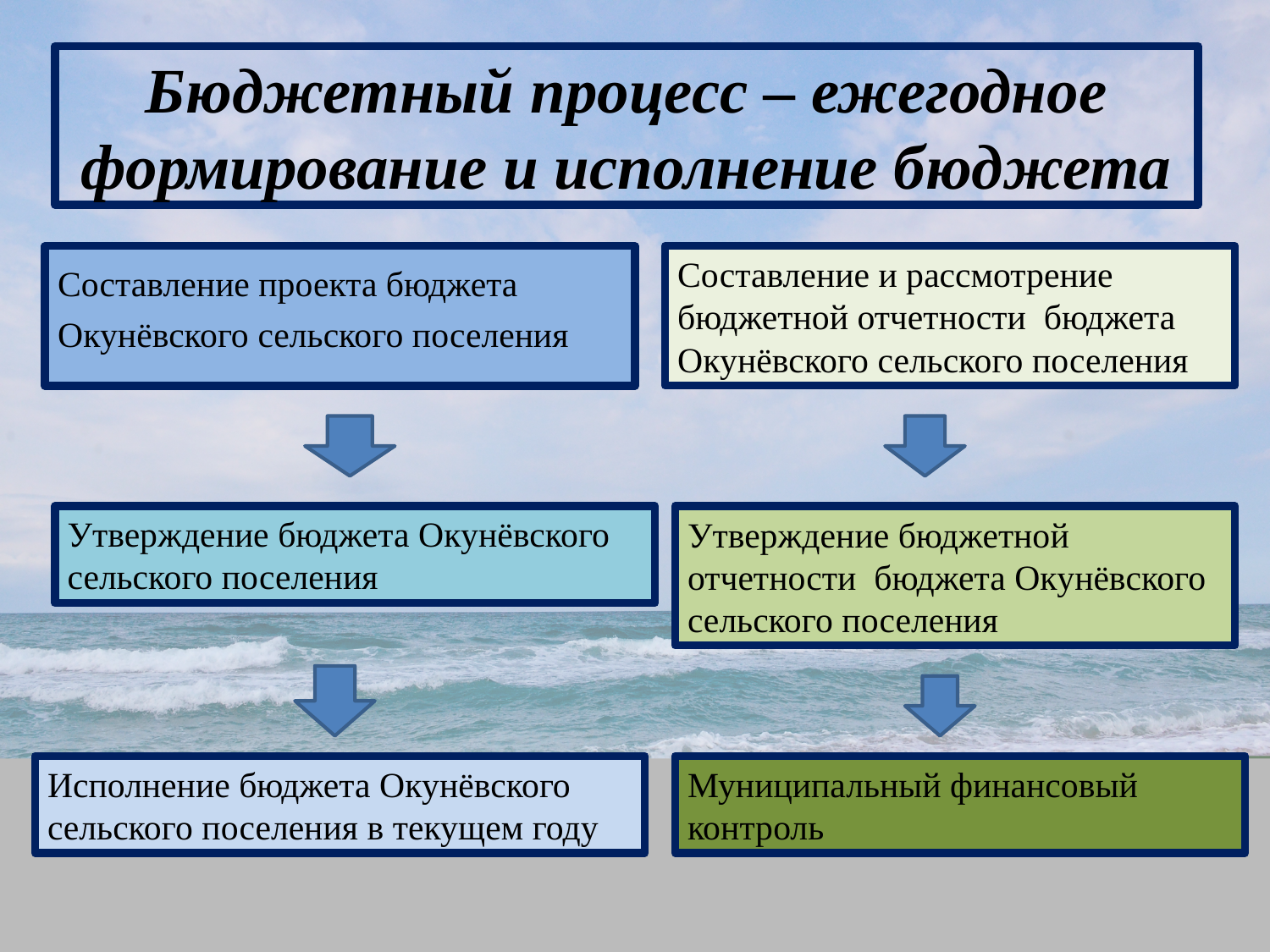

# Бюджетный процесс – ежегодное формирование и исполнение бюджета
Составление проекта бюджета Окунёвского сельского поселения
Составление и рассмотрение бюджетной отчетности  бюджета Окунёвского сельского поселения

Утверждение бюджета Окунёвского сельского поселения
Утверждение бюджетной отчетности  бюджета Окунёвского сельского поселения

Исполнение бюджета Окунёвского сельского поселения в текущем году
Муниципальный финансовый контроль